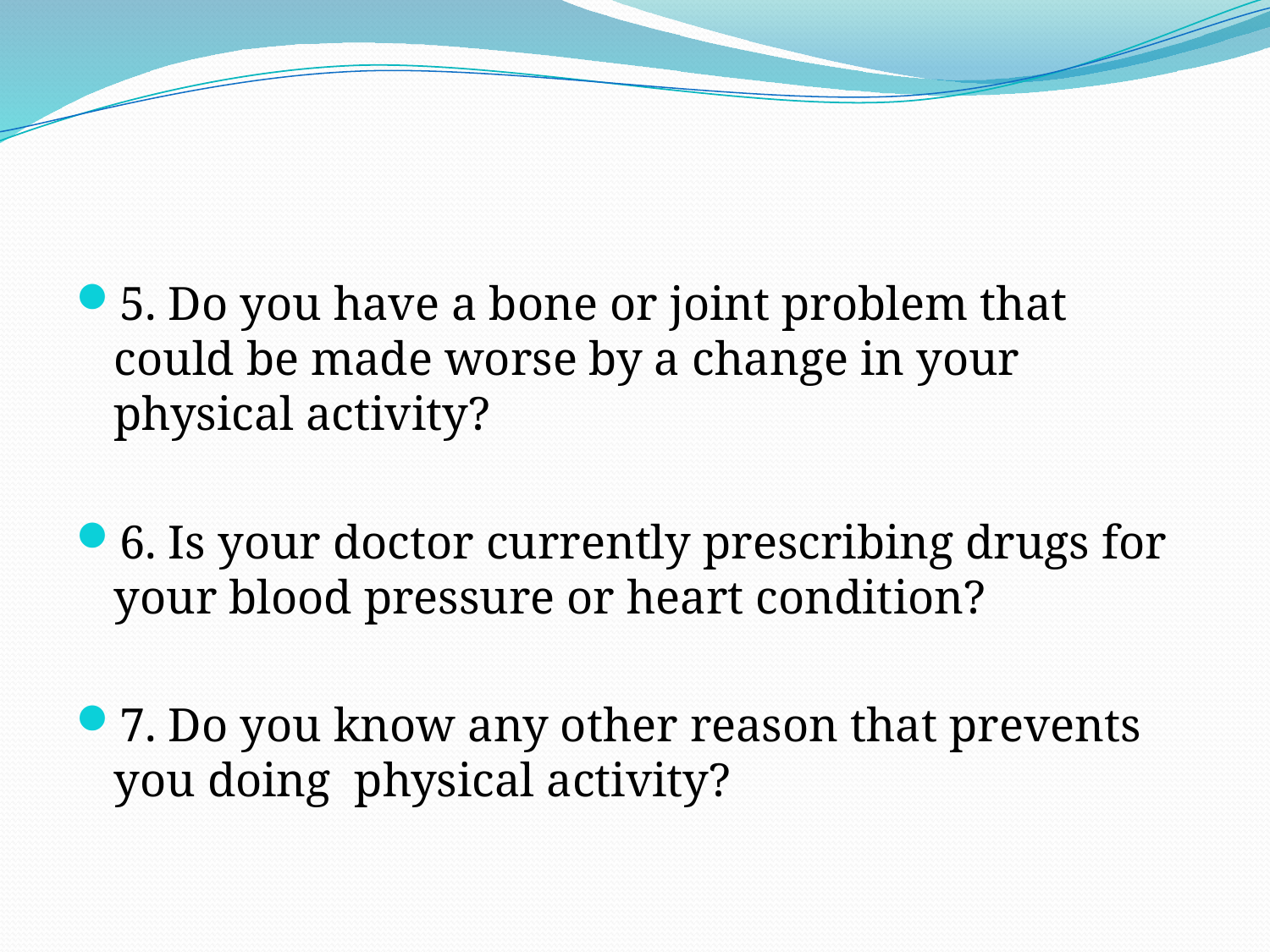

#
5. Do you have a bone or joint problem that could be made worse by a change in your physical activity?

6. Is your doctor currently prescribing drugs for your blood pressure or heart condition?

7. Do you know any other reason that prevents you doing  physical activity?